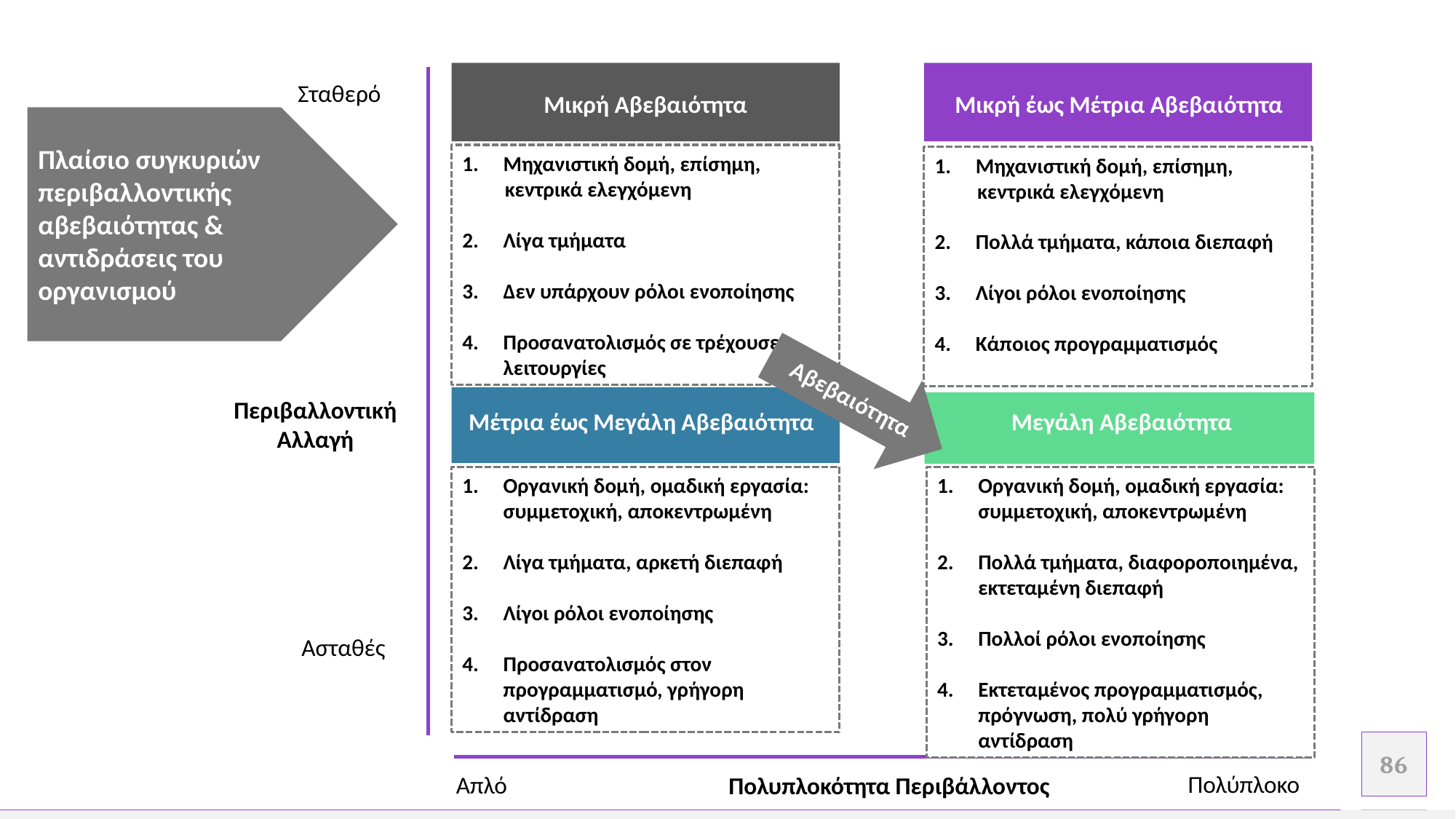

Σταθερό
Μικρή Αβεβαιότητα
Μικρή έως Μέτρια Αβεβαιότητα
Πλαίσιο συγκυριών  περιβαλλοντικής αβεβαιότητας & αντιδράσεις του οργανισμού
Μηχανιστική δομή, επίσημη,
         κεντρικά ελεγχόμενη

Λίγα τμήματα

Δεν υπάρχουν ρόλοι ενοποίησης

Προσανατολισμός σε τρέχουσες λειτουργίες
Μηχανιστική δομή, επίσημη,
         κεντρικά ελεγχόμενη

Πολλά τμήματα, κάποια διεπαφή

Λίγοι ρόλοι ενοποίησης

Κάποιος προγραμματισμός

Αβεβαιότητα

Περιβαλλοντική Αλλαγή

Μέτρια έως Μεγάλη Αβεβαιότητα
Μεγάλη Αβεβαιότητα
Οργανική δομή, ομαδική εργασία: συμμετοχική, αποκεντρωμένη

Λίγα τμήματα, αρκετή διεπαφή

Λίγοι ρόλοι ενοποίησης

Προσανατολισμός στον προγραμματισμό, γρήγορη αντίδραση
Οργανική δομή, ομαδική εργασία: συμμετοχική, αποκεντρωμένη

Πολλά τμήματα, διαφοροποιημένα, εκτεταμένη διεπαφή

Πολλοί ρόλοι ενοποίησης

Εκτεταμένος προγραμματισμός, πρόγνωση, πολύ γρήγορη αντίδραση
Ασταθές

.
.
86
Πολύπλοκο
Απλό
Πολυπλοκότητα Περιβάλλοντος
Προσθέστε υποσέλιδο